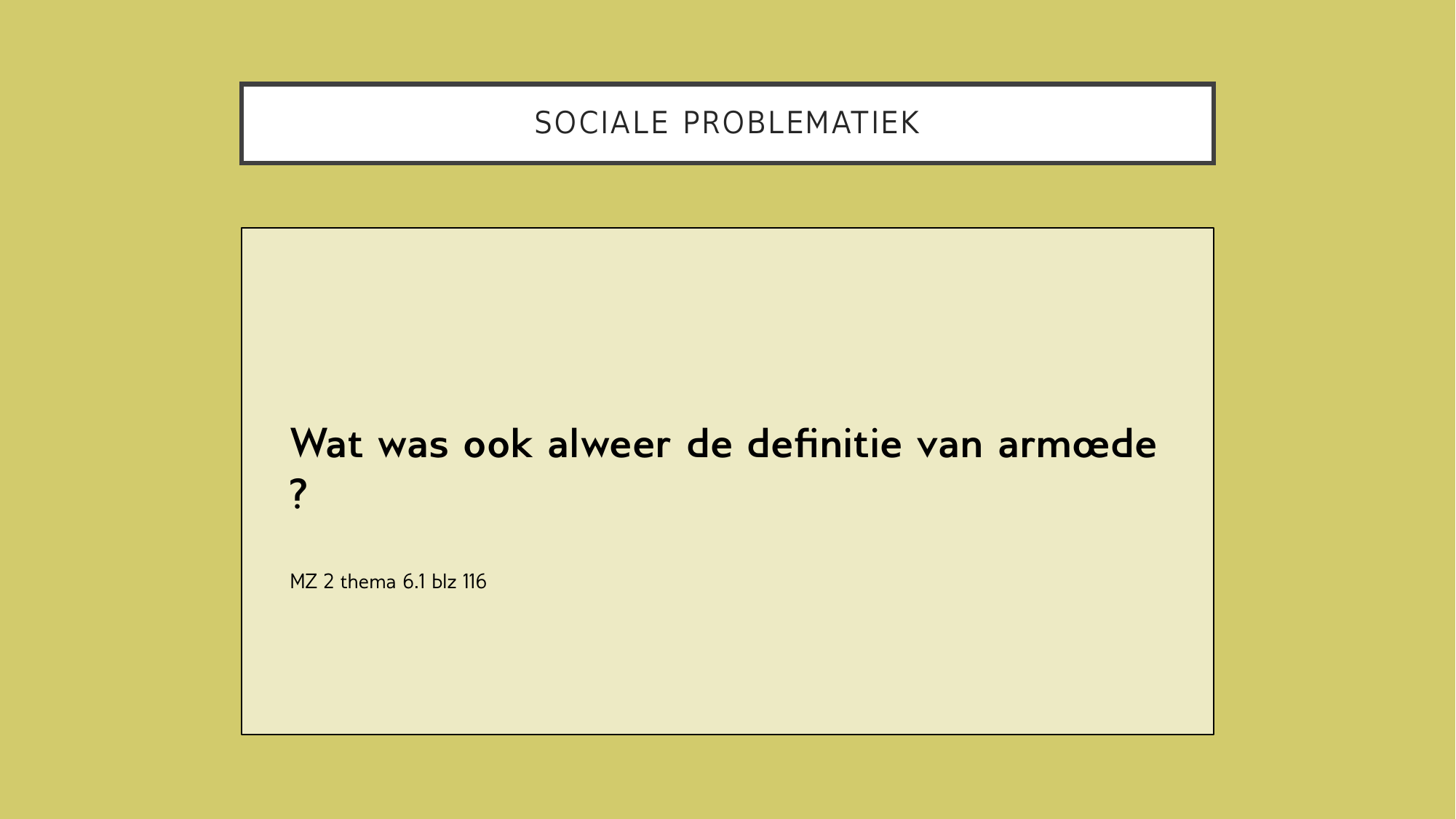

# Sociale problematiek

Wat was ook alweer de definitie van armoede ?

MZ 2 thema 6.1 blz 116